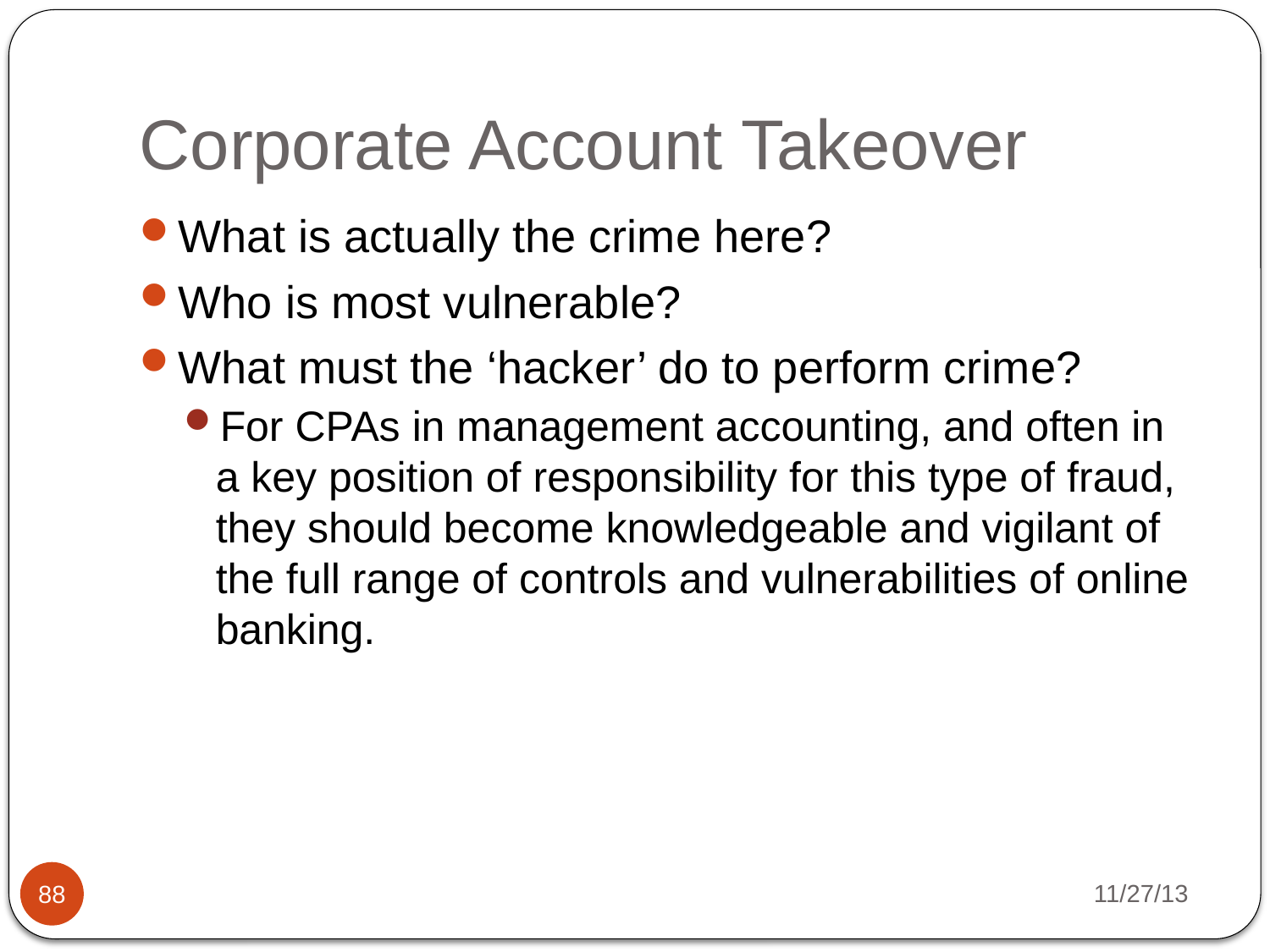

# Corporate Account Takeover
What is actually the crime here?
Who is most vulnerable?
What must the ‘hacker’ do to perform crime?
For CPAs in management accounting, and often in a key position of responsibility for this type of fraud, they should become knowledgeable and vigilant of the full range of controls and vulnerabilities of online banking.

11/27/13
88